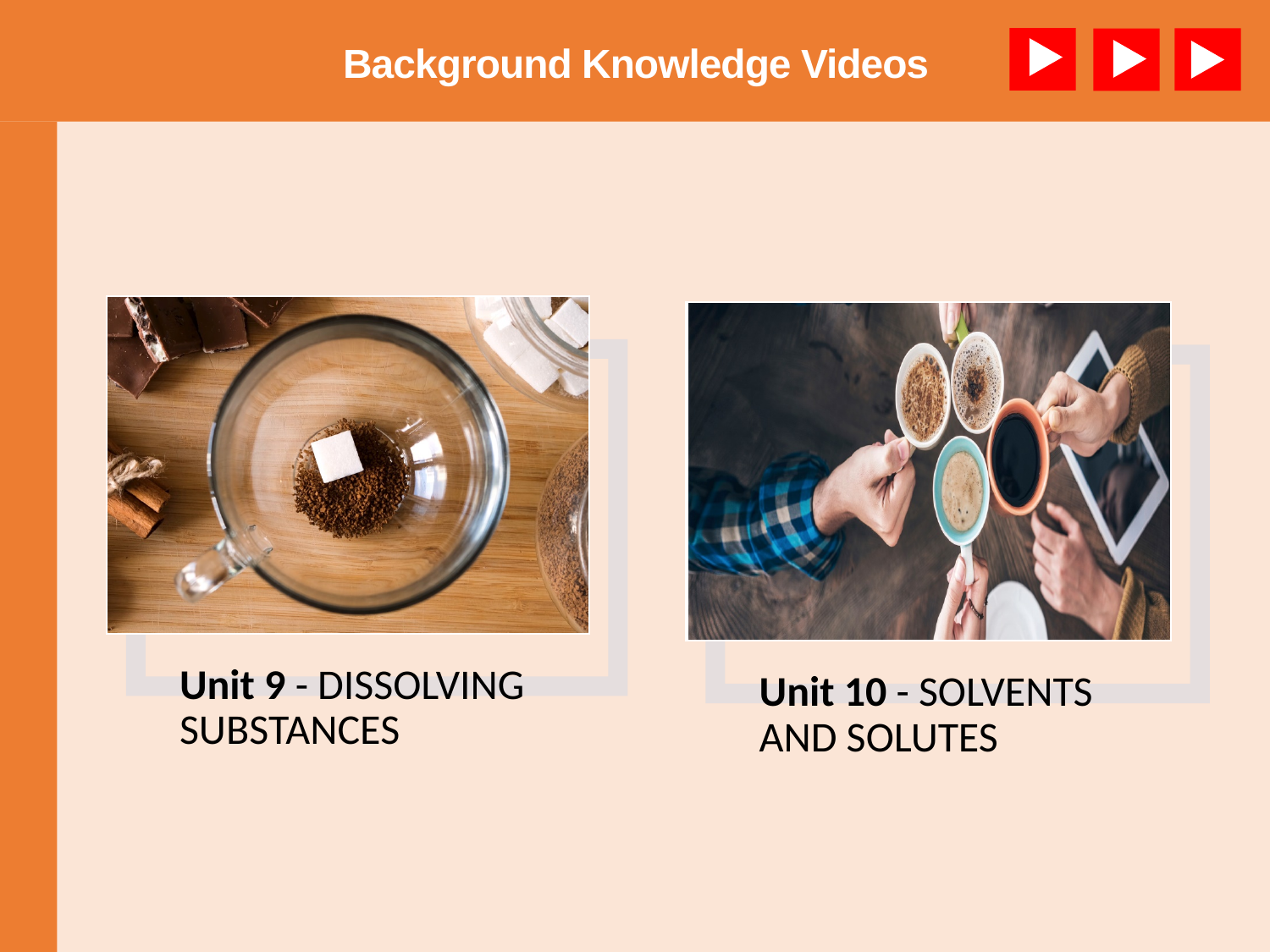

Background Knowledge Videos

Unit 9 - DISSOLVING SUBSTANCES

Unit 10 - SOLVENTS AND SOLUTES